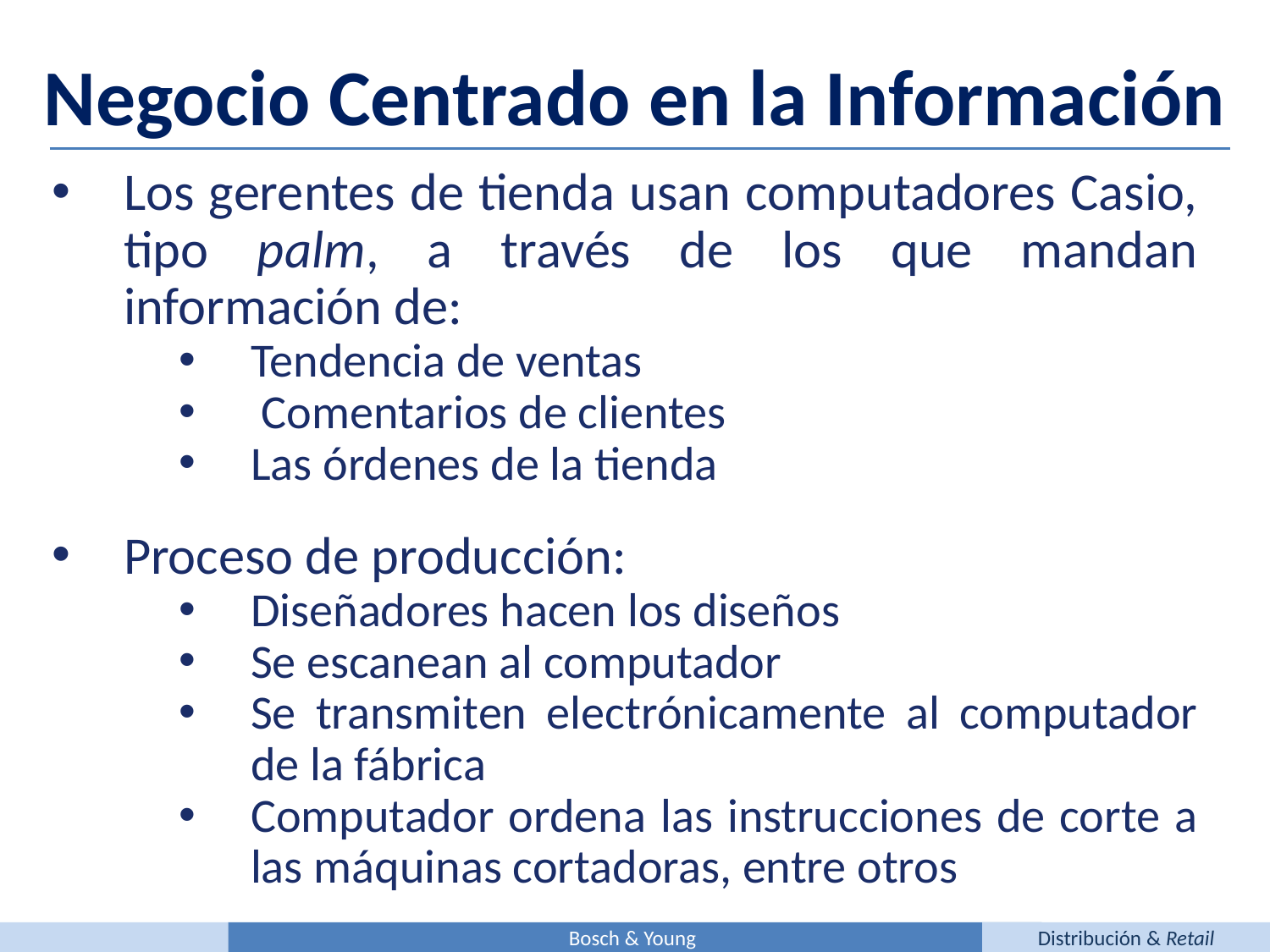

Negocio Centrado en la Información
Los gerentes de tienda usan computadores Casio, tipo palm, a través de los que mandan información de:
Tendencia de ventas
 Comentarios de clientes
Las órdenes de la tienda

Proceso de producción:
Diseñadores hacen los diseños
Se escanean al computador
Se transmiten electrónicamente al computador de la fábrica
Computador ordena las instrucciones de corte a las máquinas cortadoras, entre otros

Bosch & Young
Distribución & Retail